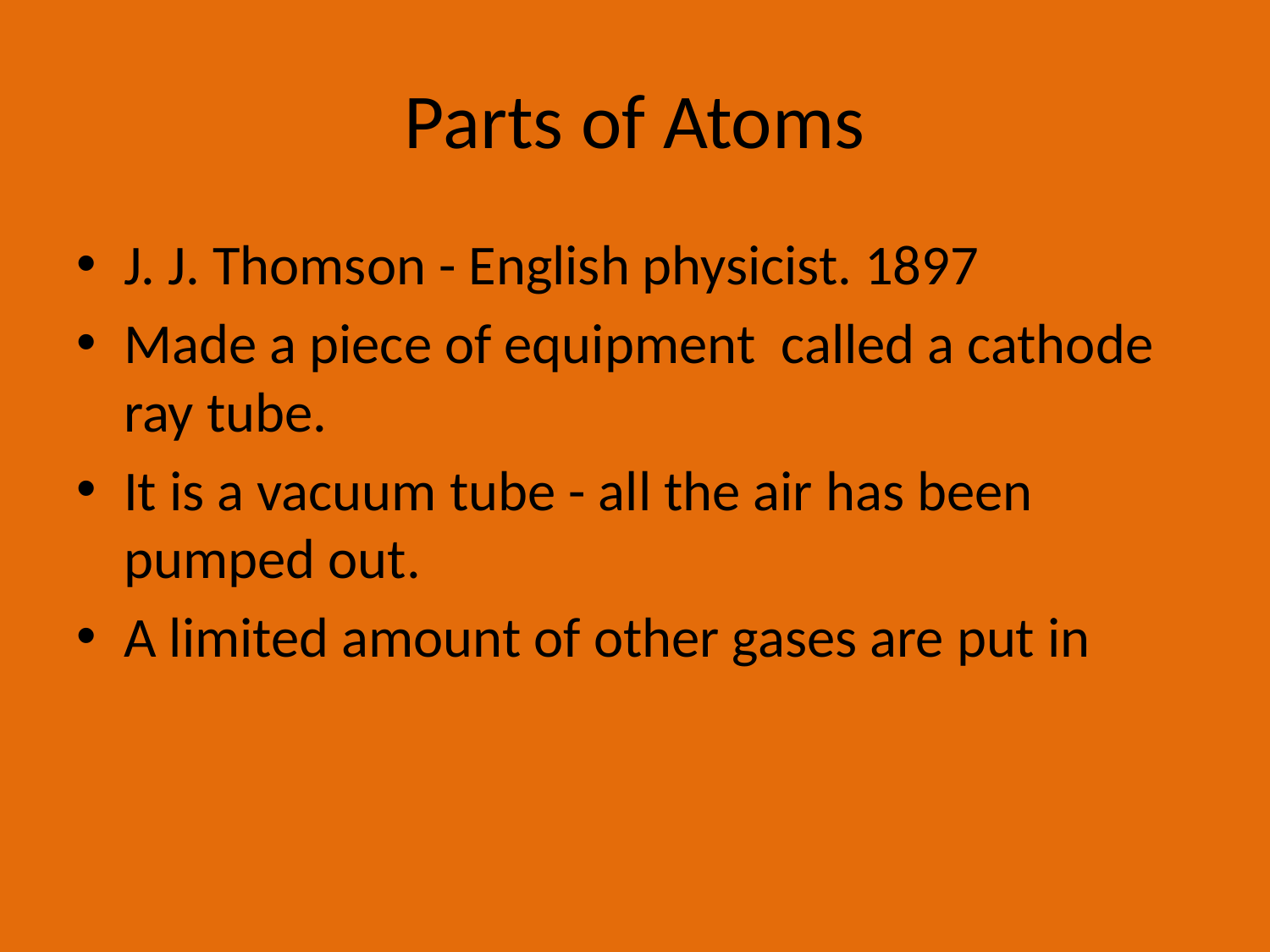

# Parts of Atoms
J. J. Thomson - English physicist. 1897
Made a piece of equipment  called a cathode ray tube.
It is a vacuum tube - all the air has been pumped out.
A limited amount of other gases are put in